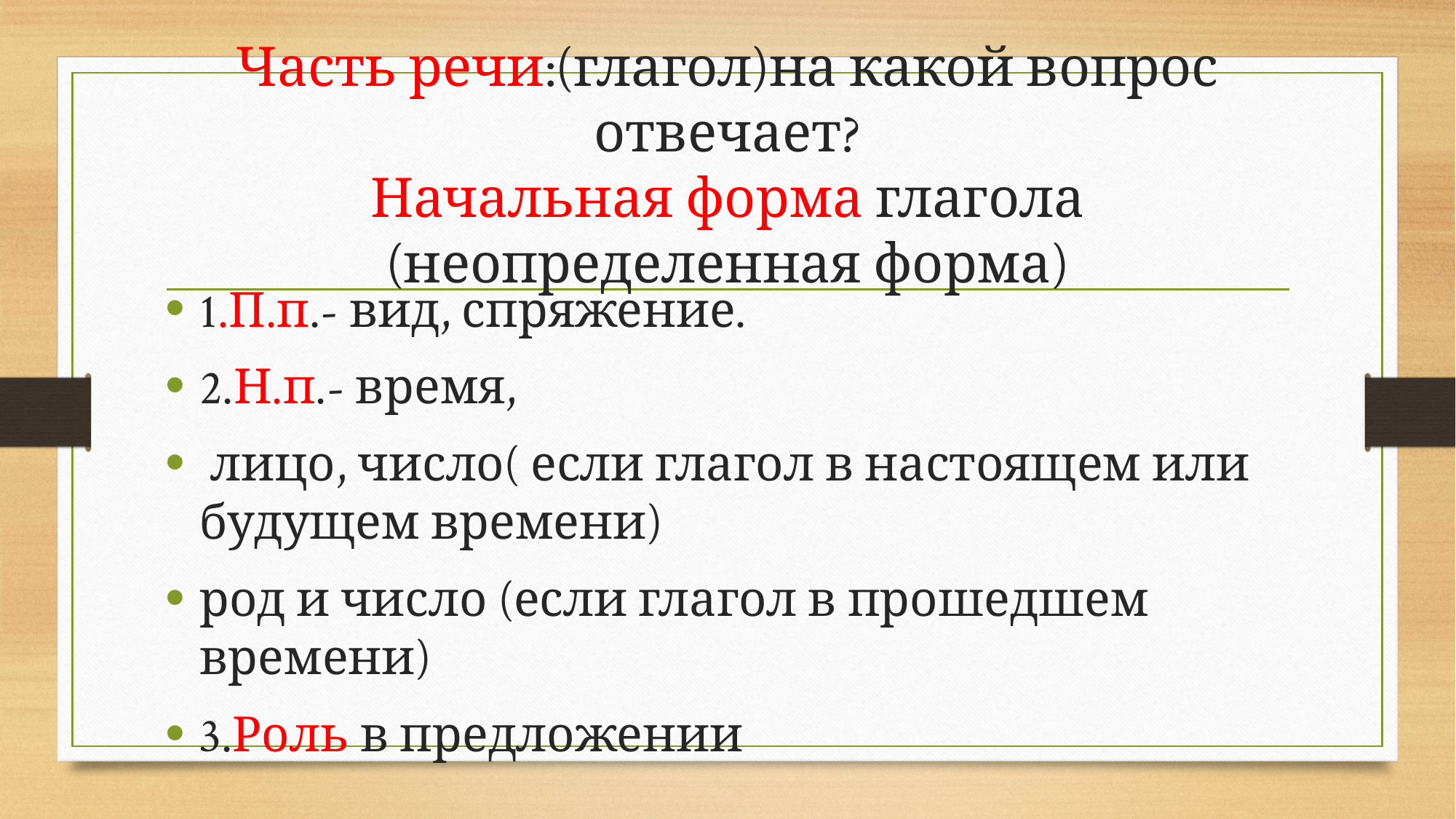

# Часть речи:(глагол)на какой вопрос отвечает? Начальная форма глагола (неопределенная форма)
1.П.п.- вид, спряжение.
2.Н.п.- время,
 лицо, число( если глагол в настоящем или будущем времени)
род и число (если глагол в прошедшем времени)
3.Роль в предложении